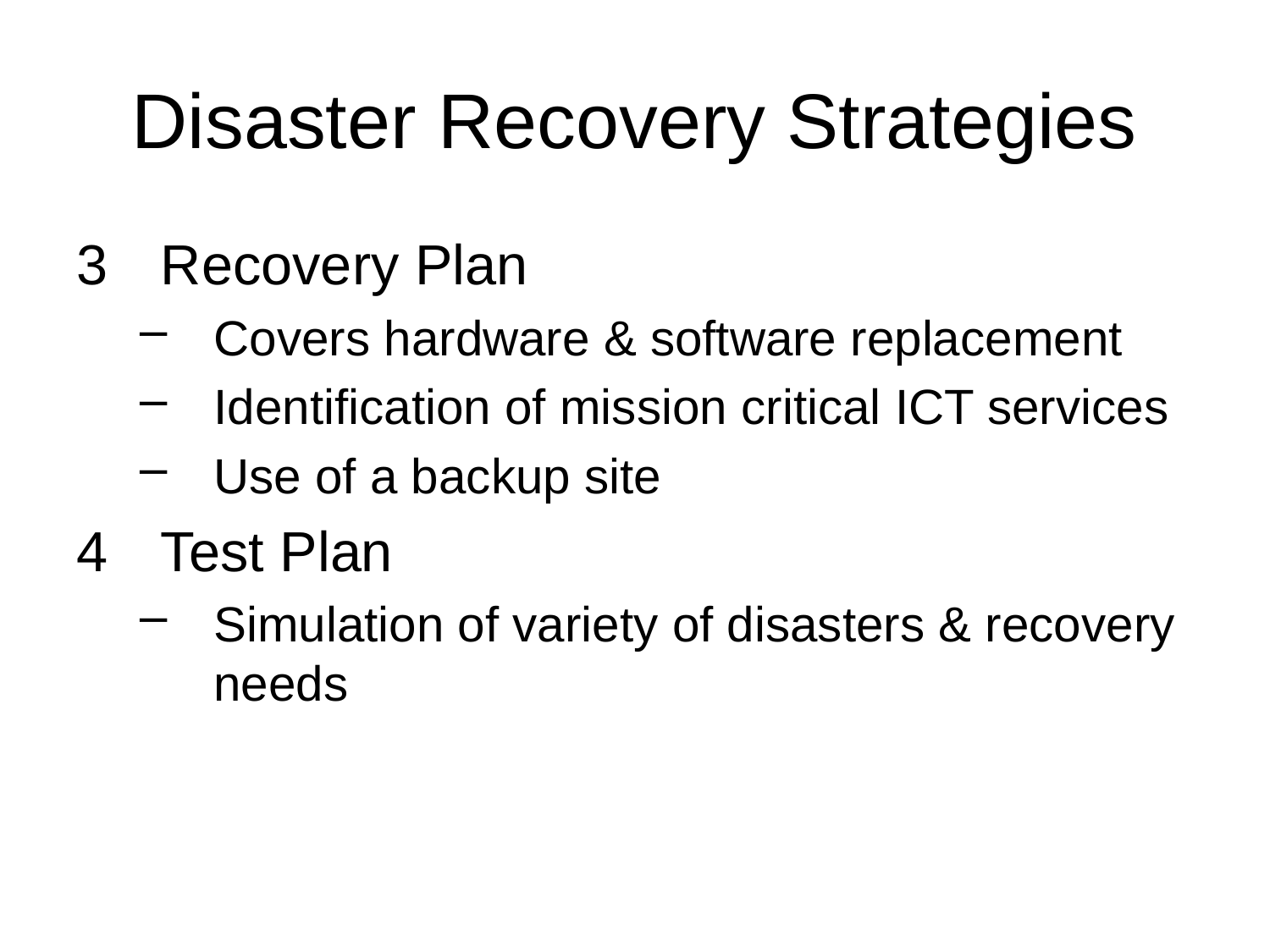

# Disaster Recovery Strategies
Recovery Plan
Covers hardware & software replacement
Identification of mission critical ICT services
Use of a backup site
Test Plan
Simulation of variety of disasters & recovery needs